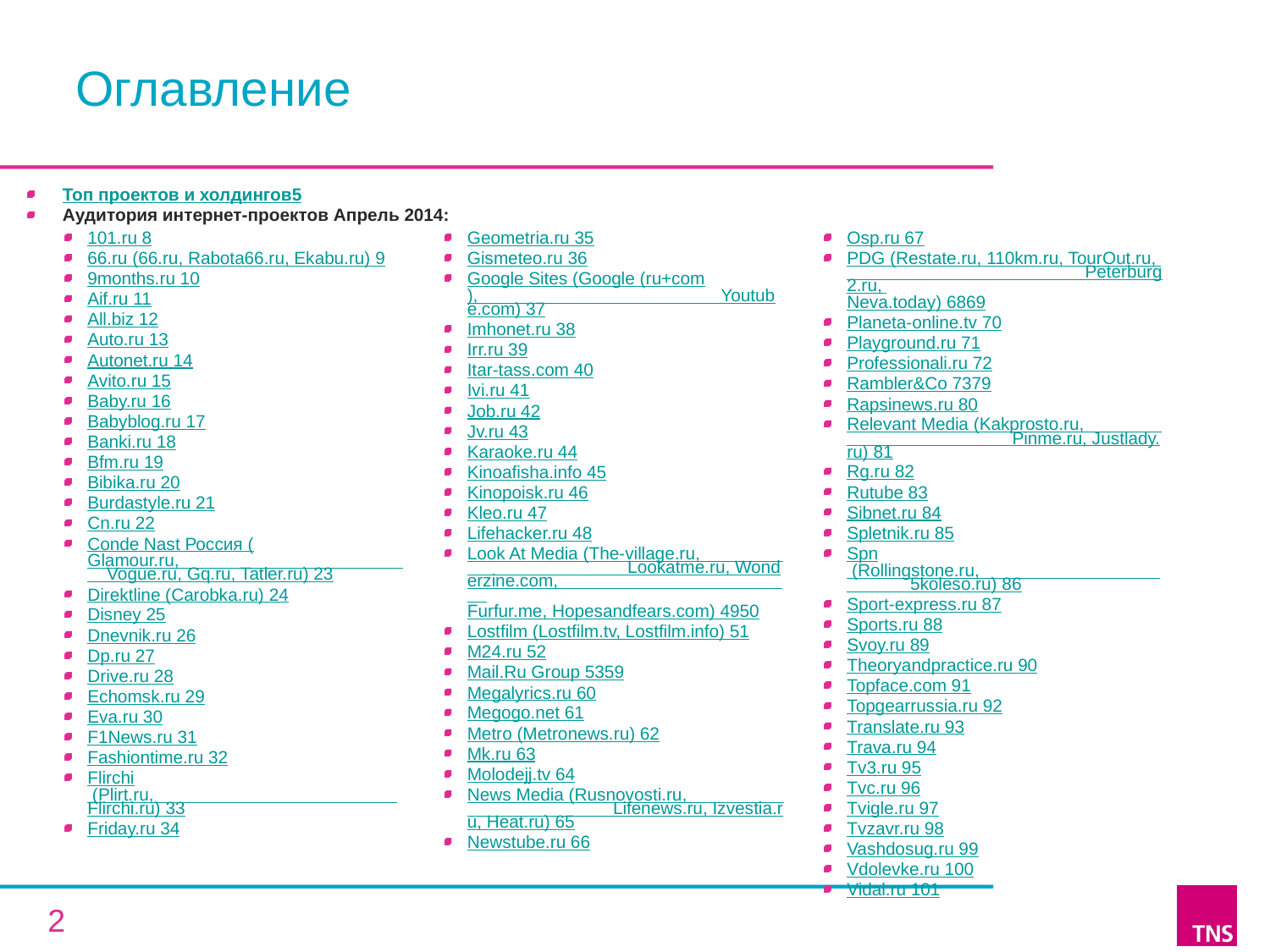

Оглавление
Топ проектов и холдингов	5
Аудитория интернет-проектов Апрель 2014:

101.ru 	8
66.ru (66.ru, Rabota66.ru, Ekabu.ru) 	9
9months.ru 	10
Aif.ru 	11
All.biz 	12
Auto.ru 	13
Autonet.ru 	14
Avito.ru 	15
Baby.ru 	16
Babyblog.ru 	17
Banki.ru 	18
Bfm.ru 	19
Bibika.ru 	20
Burdastyle.ru 	21
Cn.ru 	22
Conde Nast Россия (Glamour.ru,                                                  Vogue.ru, Gq.ru, Tatler.ru) 	23
Direktline (Carobka.ru) 	24
Disney 	25
Dnevnik.ru 	26
Dp.ru 	27
Drive.ru 	28
Echomsk.ru 	29
Eva.ru 	30
F1News.ru 	31
Fashiontime.ru 	32
Flirchi (Plirt.ru,                                                  Flirchi.ru) 	33
Friday.ru 	34
Geometria.ru 	35
Gismeteo.ru 	36
Google Sites (Google (ru+com),                                                  Youtube.com) 	37
Imhonet.ru 	38
Irr.ru 	39
Itar-tass.com 	40
Ivi.ru 	41
Job.ru 	42
Jv.ru 	43
Karaoke.ru 	44
Kinoafisha.info 	45
Kinopoisk.ru 	46
Kleo.ru 	47
Lifehacker.ru 	48
Look At Media (The-village.ru,                                                  Lookatme.ru, Wonderzine.com,                                                  Furfur.me, Hopesandfears.com) 	49­50
Lostfilm (Lostfilm.tv, Lostfilm.info) 	51
M24.ru 	52
Mail.Ru Group 	53­59
Megalyrics.ru 	60
Megogo.net 	61
Metro (Metronews.ru) 	62
Mk.ru 	63
Molodejj.tv 	64
News Media (Rusnovosti.ru,                                                  Lifenews.ru, Izvestia.ru, Heat.ru) 	65
Newstube.ru 	66
Osp.ru 	67
PDG (Restate.ru, 110km.ru, TourOut.ru,                                                  Peterburg2.ru, Neva.today) 	68­69
Planeta-online.tv 	70
Playground.ru 	71
Professionali.ru 	72
Rambler&Co 	73­79
Rapsinews.ru 	80
Relevant Media (Kakprosto.ru,                                                  Pinme.ru, Justlady.ru) 	81
Rg.ru 	82
Rutube 	83
Sibnet.ru 	84
Spletnik.ru 	85
Spn (Rollingstone.ru,                                                  5koleso.ru) 	86
Sport-express.ru 	87
Sports.ru 	88
Svoy.ru 	89
Theoryandpractice.ru 	90
Topface.com 	91
Topgearrussia.ru 	92
Translate.ru 	93
Trava.ru 	94
Tv3.ru 	95
Tvc.ru 	96
Tvigle.ru 	97
Tvzavr.ru 	98
Vashdosug.ru 	99
Vdolevke.ru 	100
Vidal.ru 	101

2